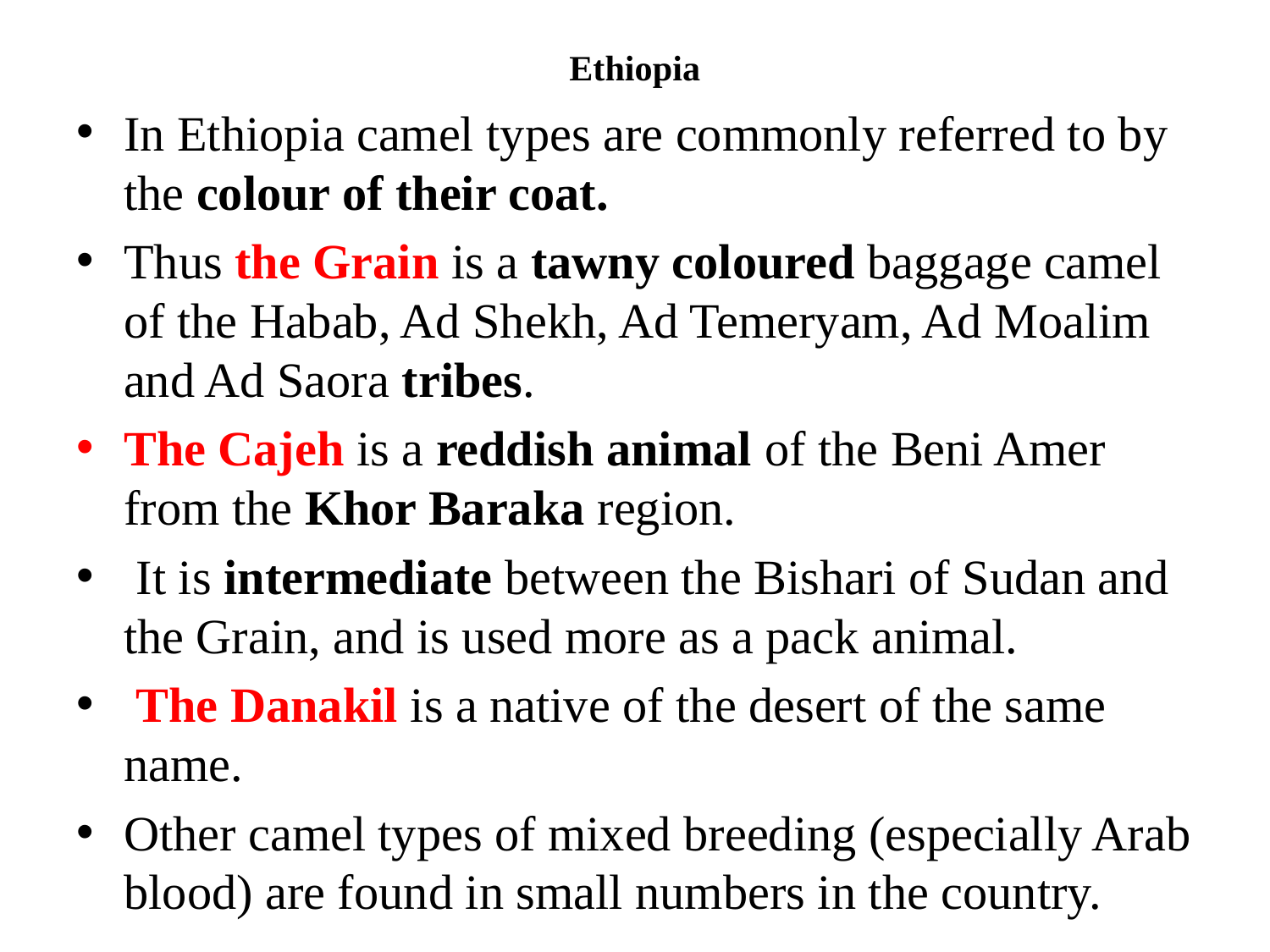

# Ethiopia
In Ethiopia camel types are commonly referred to by the colour of their coat.
Thus the Grain is a tawny coloured baggage camel of the Habab, Ad Shekh, Ad Temeryam, Ad Moalim and Ad Saora tribes.
The Cajeh is a reddish animal of the Beni Amer from the Khor Baraka region.
 It is intermediate between the Bishari of Sudan and the Grain, and is used more as a pack animal.
 The Danakil is a native of the desert of the same name.
Other camel types of mixed breeding (especially Arab blood) are found in small numbers in the country.